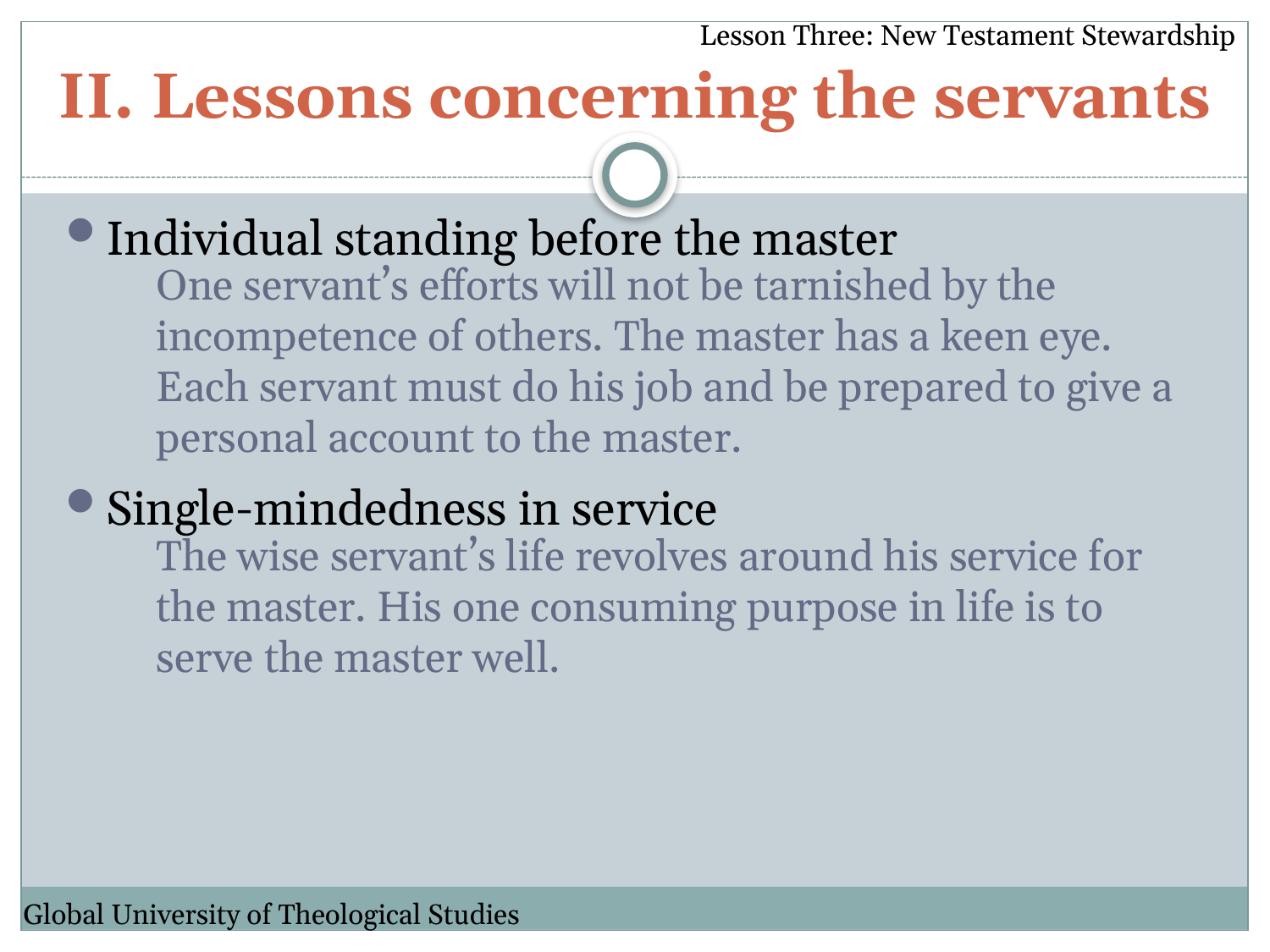

Lesson Three: New Testament Stewardship
# II. Lessons concerning the servants
Individual standing before the master
	One servant’s efforts will not be tarnished by the incompetence of others. The master has a keen eye. Each servant must do his job and be prepared to give a personal account to the master.
Single-mindedness in service
	The wise servant’s life revolves around his service for the master. His one consuming purpose in life is to serve the master well.
Global University of Theological Studies